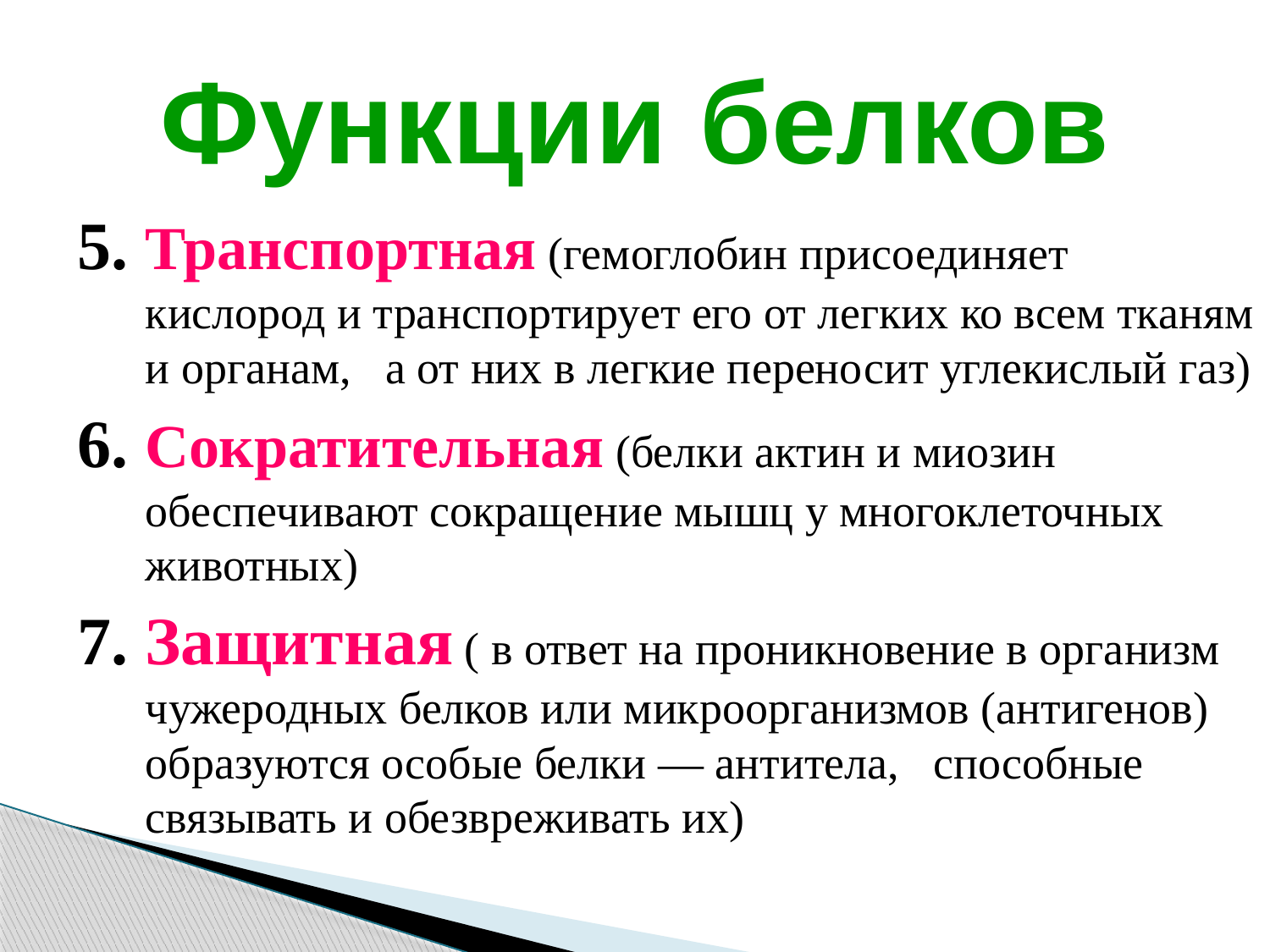

# Функции белков
5. Транспортная (гемоглобин присоединяет кислород и транспортирует его от легких ко всем тканям и органам,   а от них в легкие переносит углекислый газ)
6. Сократительная (белки актин и миозин обеспечивают сокращение мышц у многоклеточных животных)
7. Защитная ( в ответ на проникновение в организм чужеродных белков или микроорганизмов (антигенов) образуются особые белки — антитела,   способные связывать и обезвреживать их)